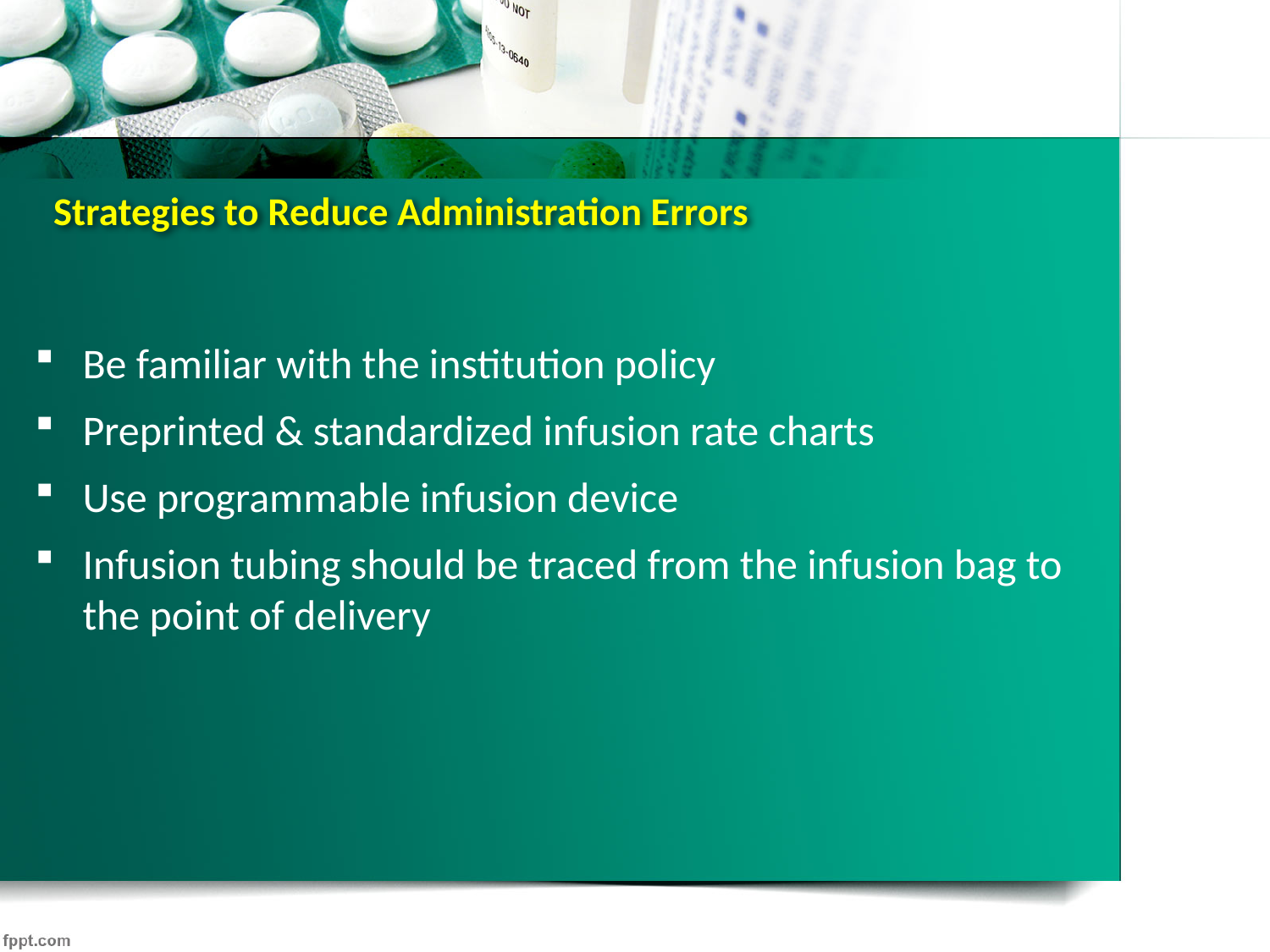

# Strategies to Reduce Administration Errors

Be familiar with the institution policy
Preprinted & standardized infusion rate charts
Use programmable infusion device
Infusion tubing should be traced from the infusion bag to the point of delivery